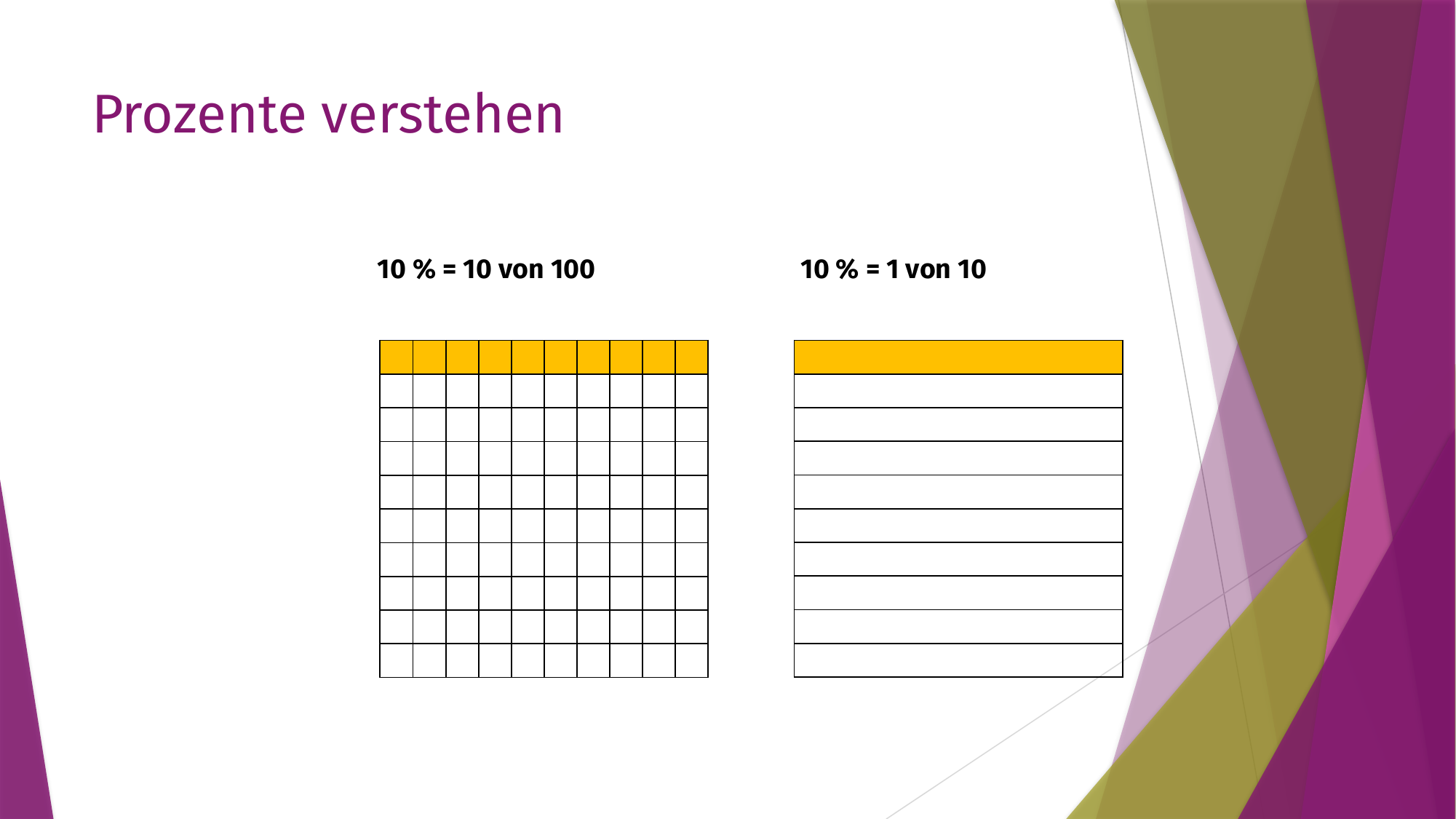

# Prozente verstehen
10 % = 10 von 100
10 % = 1 von 10
|  |  |  |  |  |  |  |  |  |  |
| --- | --- | --- | --- | --- | --- | --- | --- | --- | --- |
|  |  |  |  |  |  |  |  |  |  |
|  |  |  |  |  |  |  |  |  |  |
|  |  |  |  |  |  |  |  |  |  |
|  |  |  |  |  |  |  |  |  |  |
|  |  |  |  |  |  |  |  |  |  |
|  |  |  |  |  |  |  |  |  |  |
|  |  |  |  |  |  |  |  |  |  |
|  |  |  |  |  |  |  |  |  |  |
|  |  |  |  |  |  |  |  |  |  |
|  |  |  |  |  |  |  |  |  |  |
| --- | --- | --- | --- | --- | --- | --- | --- | --- | --- |
|  |  |  |  |  |  |  |  |  |  |
|  |  |  |  |  |  |  |  |  |  |
|  |  |  |  |  |  |  |  |  |  |
|  |  |  |  |  |  |  |  |  |  |
|  |  |  |  |  |  |  |  |  |  |
|  |  |  |  |  |  |  |  |  |  |
|  |  |  |  |  |  |  |  |  |  |
|  |  |  |  |  |  |  |  |  |  |
|  |  |  |  |  |  |  |  |  |  |